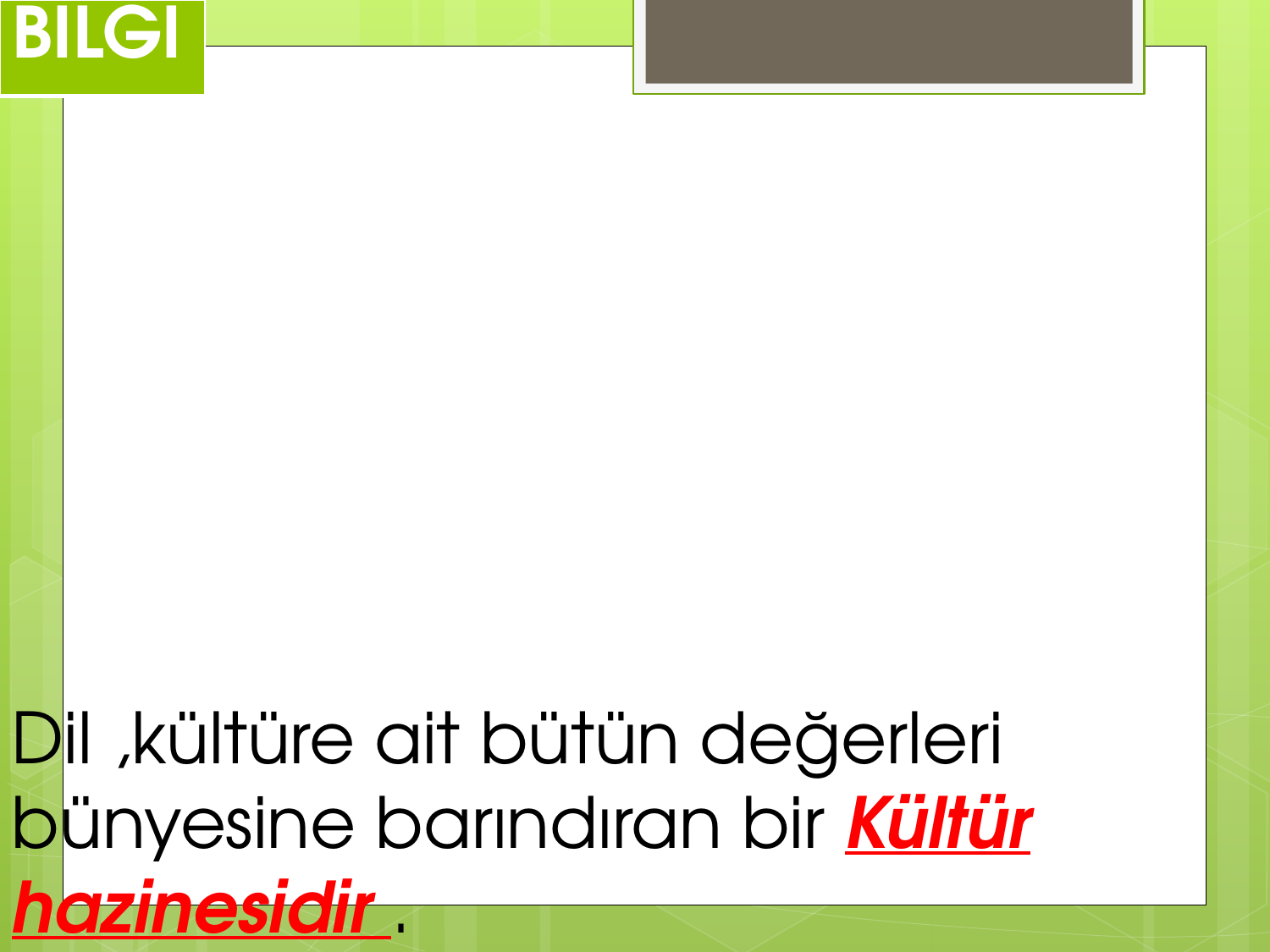

| BİLGİ |
| --- |
# Dil ,kültüre ait bütün değerleri bünyesine barındıran bir Kültür hazinesidir .